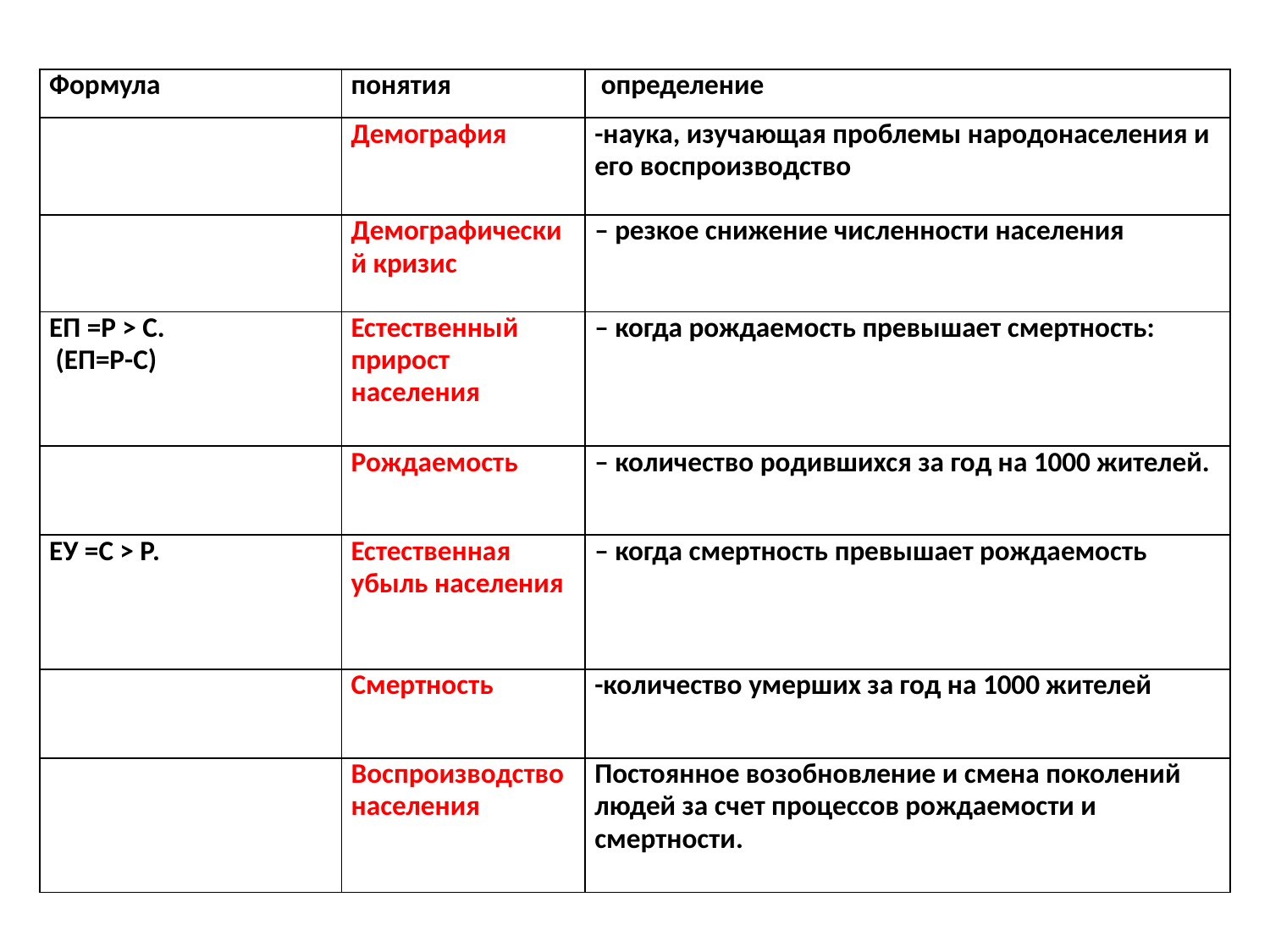

| Формула | понятия | определение |
| --- | --- | --- |
|  | Демография | -наука, изучающая проблемы народонаселения и его воспроизводство |
|  | Демографический кризис | – резкое снижение численности населения |
| ЕП =Р > С. (ЕП=Р-С) | Естественный прирост населения | – когда рождаемость превышает смертность: |
|  | Рождаемость | – количество родившихся за год на 1000 жителей. |
| ЕУ =С > Р. | Естественная убыль населения | – когда смертность превышает рождаемость |
|  | Смертность | -количество умерших за год на 1000 жителей |
|  | Воспроизводство населения | Постоянное возобновление и смена поколений людей за счет процессов рождаемости и смертности. |